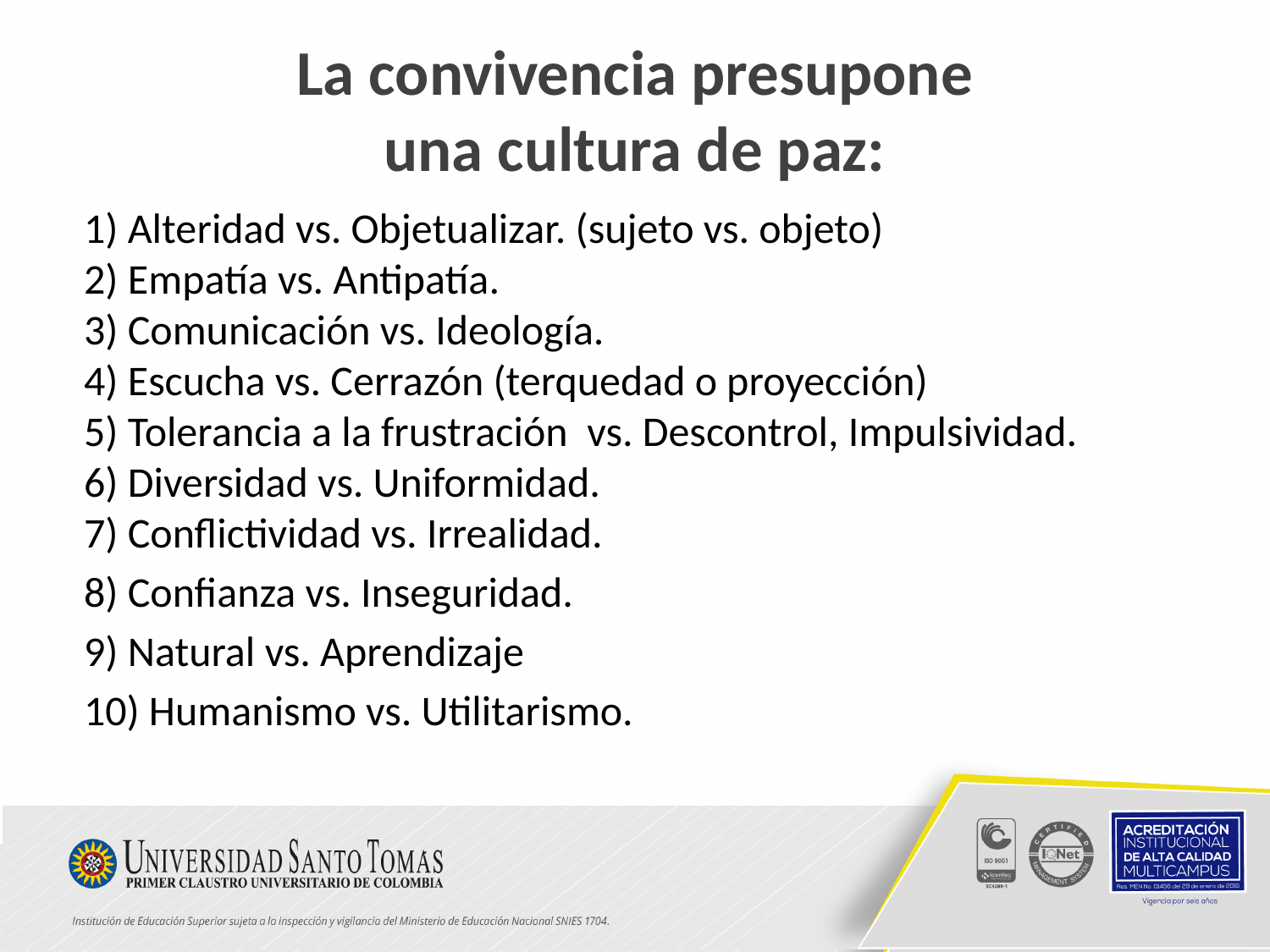

# La convivencia presupone una cultura de paz:
1) Alteridad vs. Objetualizar. (sujeto vs. objeto)
2) Empatía vs. Antipatía.
3) Comunicación vs. Ideología.
4) Escucha vs. Cerrazón (terquedad o proyección)
5) Tolerancia a la frustración  vs. Descontrol, Impulsividad.
6) Diversidad vs. Uniformidad.
7) Conflictividad vs. Irrealidad.
8) Confianza vs. Inseguridad.
9) Natural vs. Aprendizaje
10) Humanismo vs. Utilitarismo.